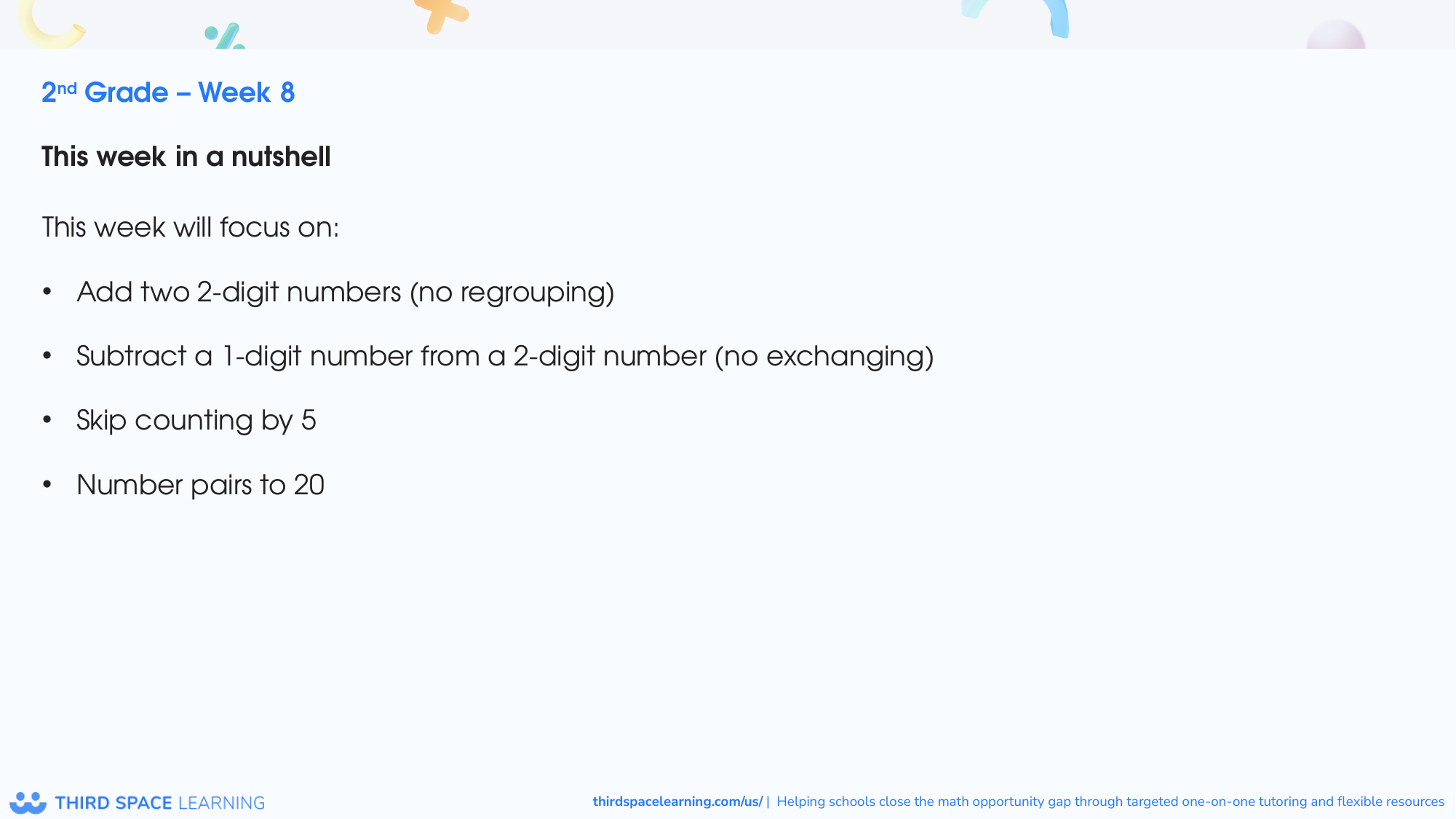

2nd Grade – Week 8
This week in a nutshell
This week will focus on:
Add two 2-digit numbers (no regrouping)
Subtract a 1-digit number from a 2-digit number (no exchanging)
Skip counting by 5
Number pairs to 20